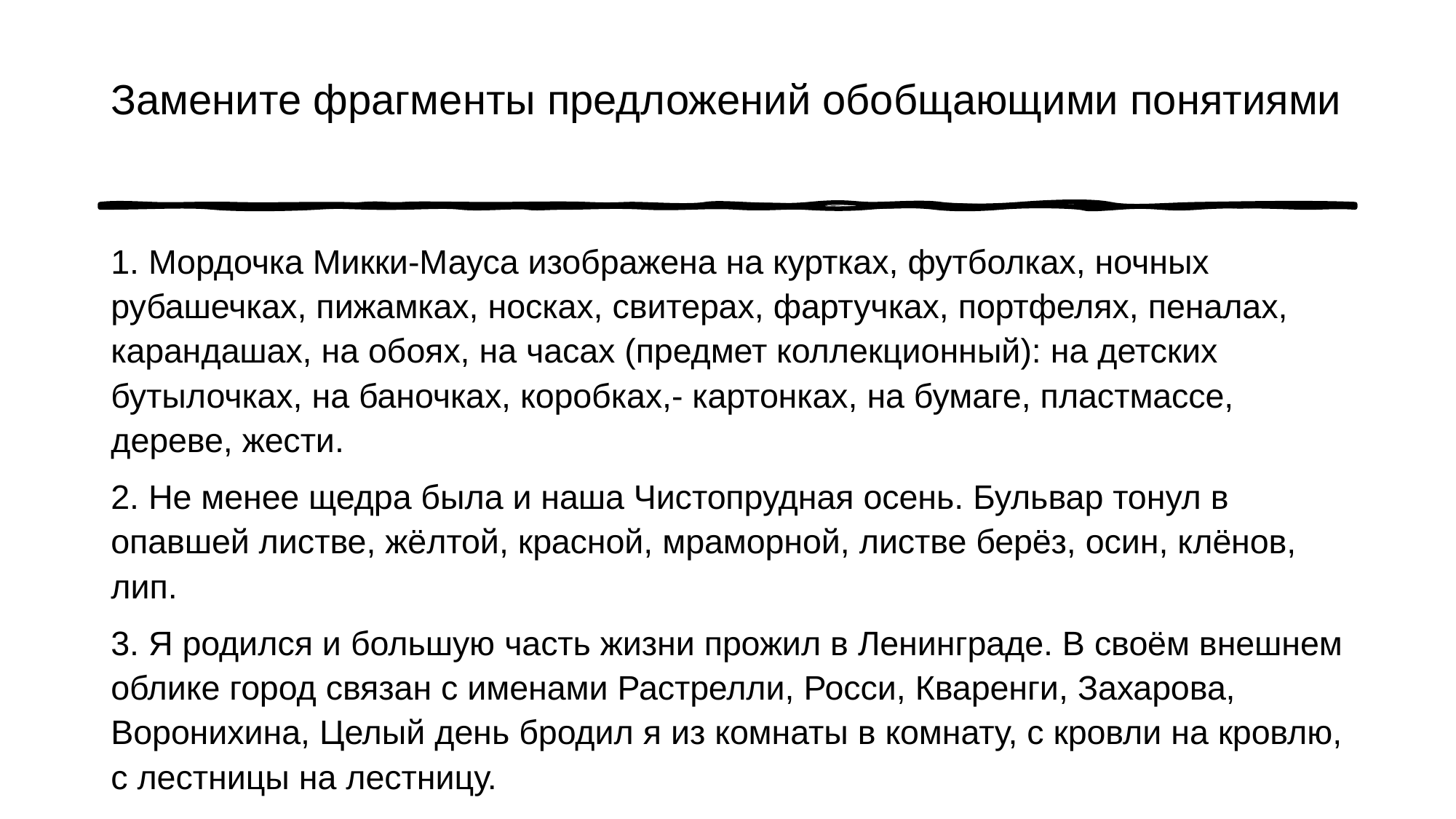

# Замените фрагменты предложений обобщающими понятиями
1. Мордочка Микки-Мауса изображена на куртках, футболках, ночных рубашечках, пижамках, носках, свитерах, фартучках, портфелях, пеналах, карандашах, на обоях, на часах (предмет коллекционный): на детских бутылочках, на баночках, коробках,- картонках, на бумаге, пластмассе, дереве, жести.
2. Не менее щедра была и наша Чистопрудная осень. Бульвар тонул в опавшей листве, жёлтой, красной, мраморной, листве берёз, осин, клёнов, лип.
3. Я родился и большую часть жизни прожил в Ленинграде. В своём внешнем облике город связан с именами Растрелли, Росси, Кваренги, Захарова, Воронихина, Целый день бродил я из комнаты в комнату, с кровли на кровлю, с лестницы на лестницу.